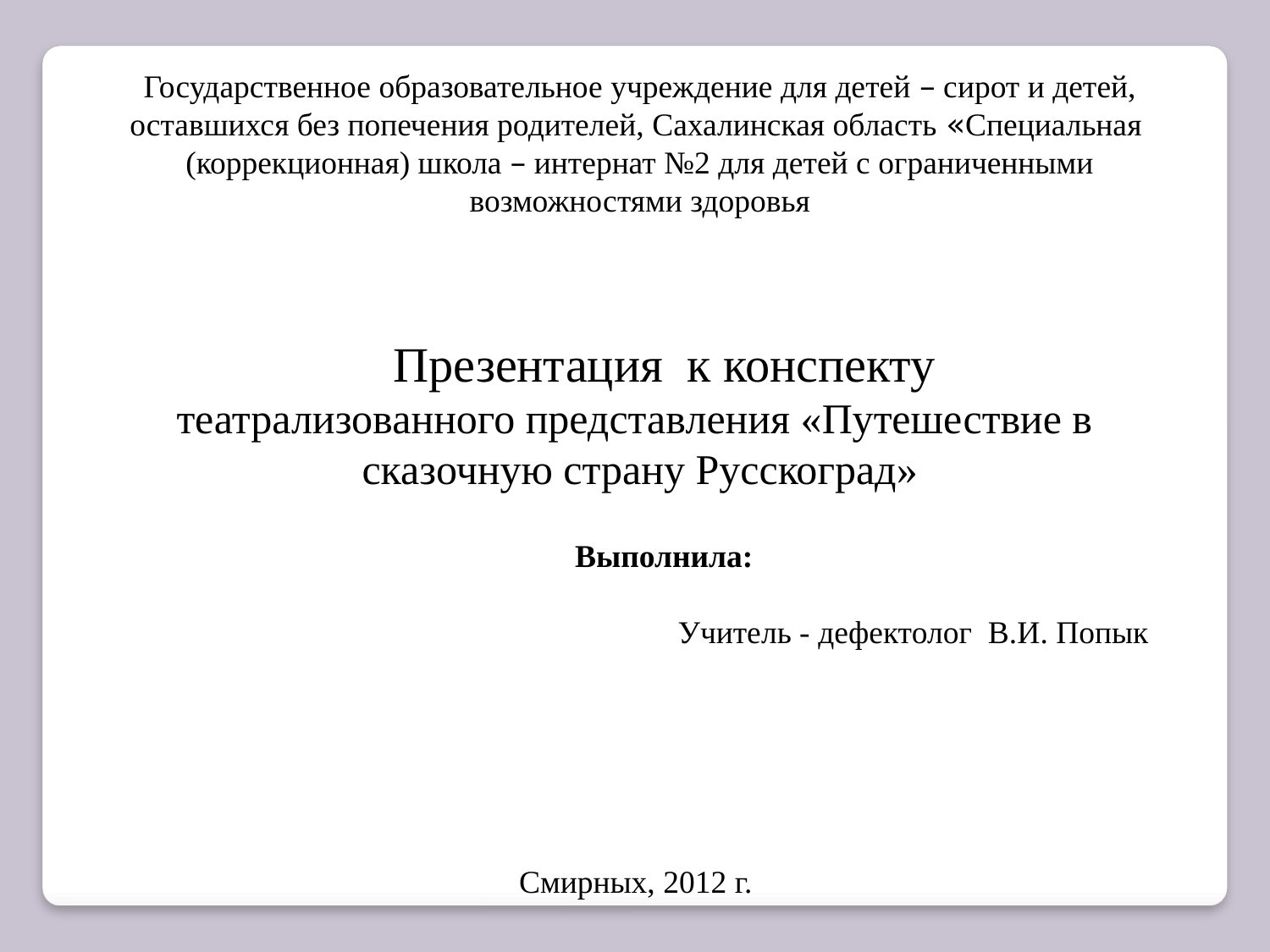

Государственное образовательное учреждение для детей – сирот и детей, оставшихся без попечения родителей, Сахалинская область «Специальная  (коррекционная) школа – интернат №2 для детей с ограниченными возможностями здоровья

    Презентация  к конспекту
театрализованного представления «Путешествие в
сказочную страну Русскоград»

                                                            Выполнила:
                                                                       Учитель - дефектолог  В.И. Попык

Смирных, 2012 г.